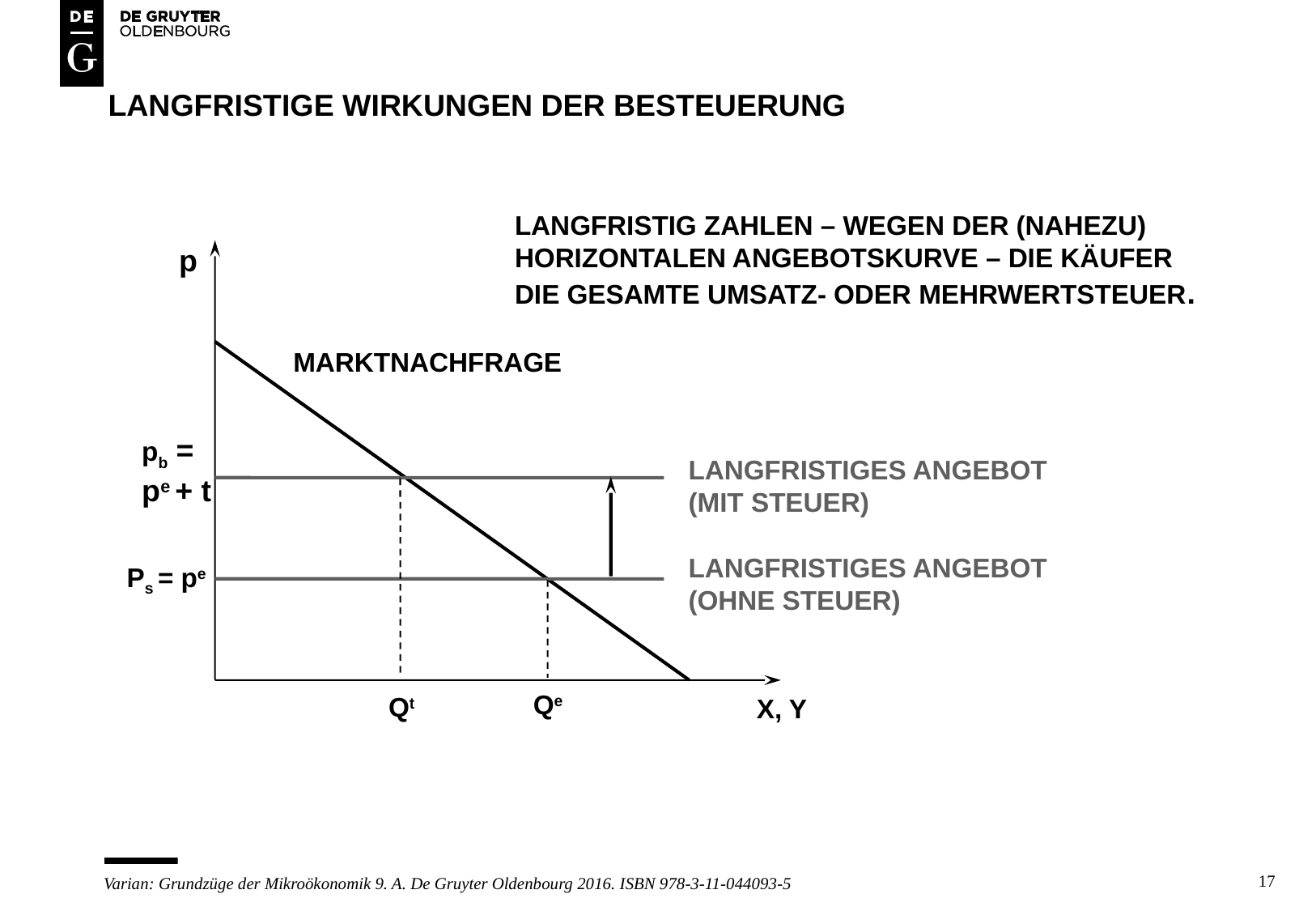

# LANGFRISTIGE WIRKUNGEN DER BESTEUERUNG

LANGFRISTIG ZAHLEN – WEGEN DER (NAHEZU)
HORIZONTALEN ANGEBOTSKURVE – DIE KÄUFER
DIE GESAMTE UMSATZ- ODER MEHRWERTSTEUER.
p

MARKTNACHFRAGE

pb =
pe + t
LANGFRISTIGES ANGEBOT
(MIT STEUER)

LANGFRISTIGES ANGEBOT
(OHNE STEUER)
Ps = pe

Qe
Qt
X, Y
17
Varian: Grundzüge der Mikroökonomik 9. A. De Gruyter Oldenbourg 2016. ISBN 978-3-11-044093-5